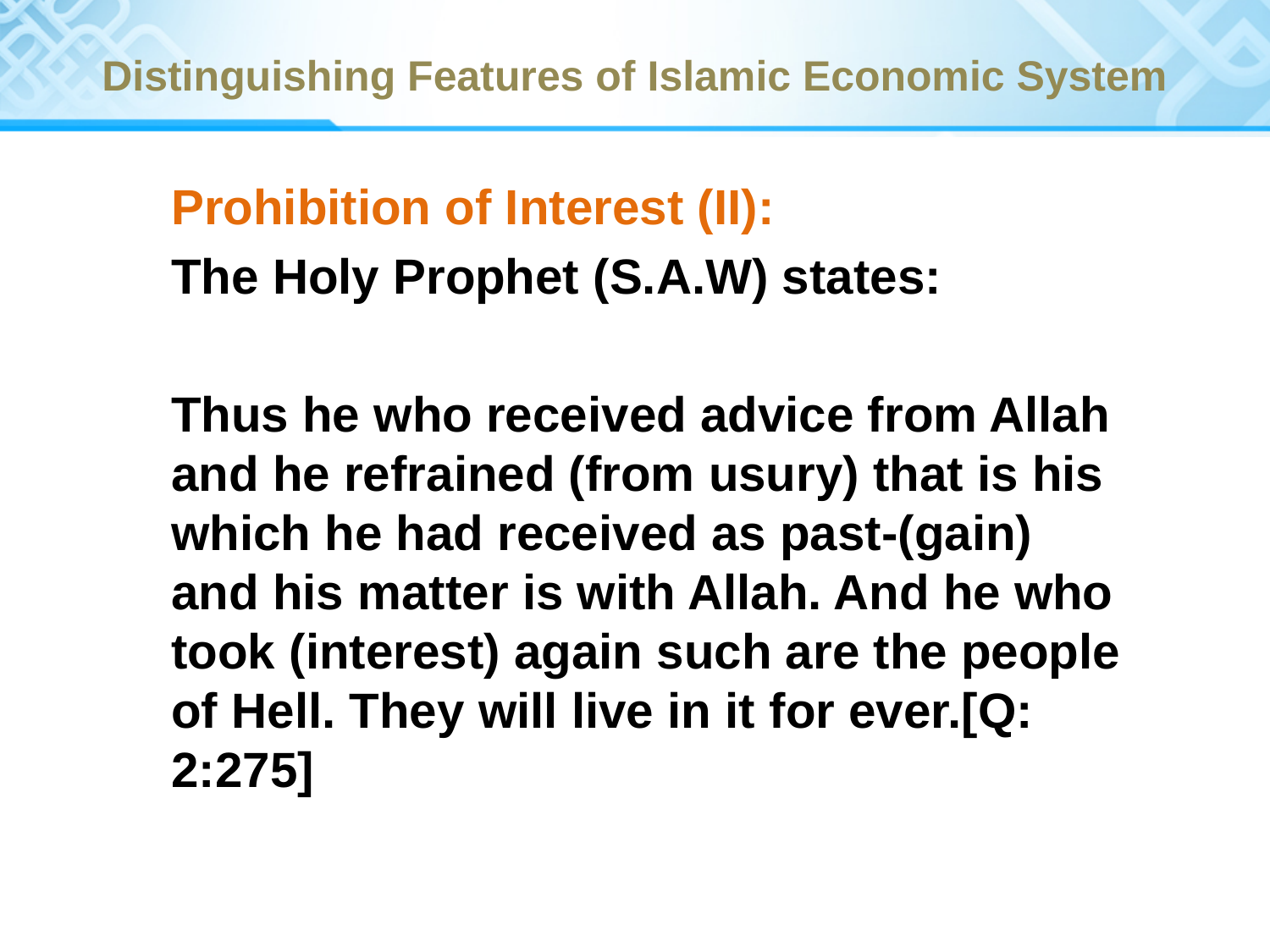

Distinguishing Features of Islamic Economic System

Prohibition of Interest (II):
The Holy Prophet (S.A.W) states:

Thus he who received advice from Allah and he refrained (from usury) that is his which he had received as past-(gain) and his matter is with Allah. And he who took (interest) again such are the people of Hell. They will live in it for ever.[Q: 2:275]